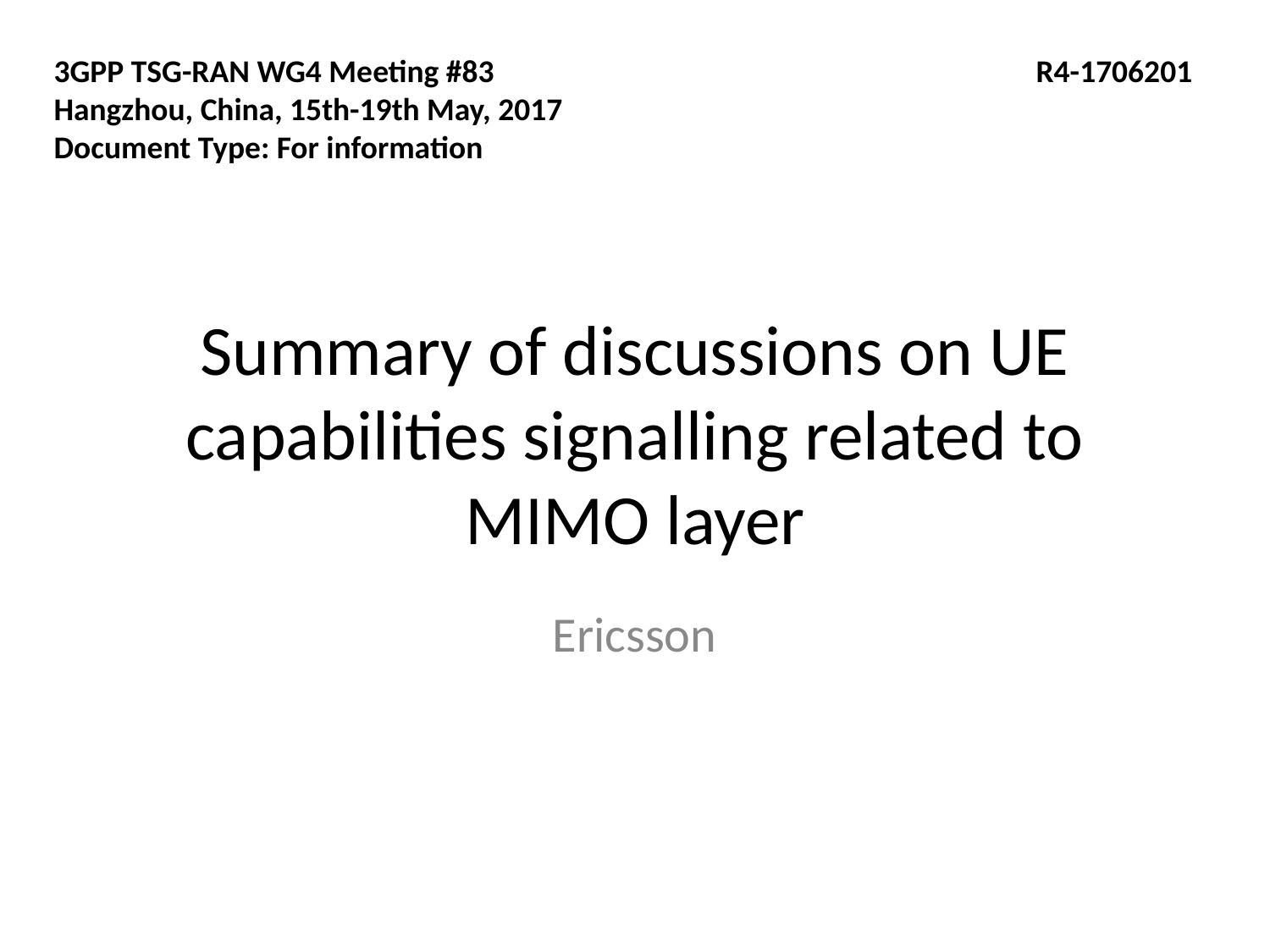

3GPP TSG-RAN WG4 Meeting #83				             R4-1706201
Hangzhou, China, 15th-19th May, 2017
Document Type: For information
# Summary of discussions on UE capabilities signalling related to MIMO layer
Ericsson